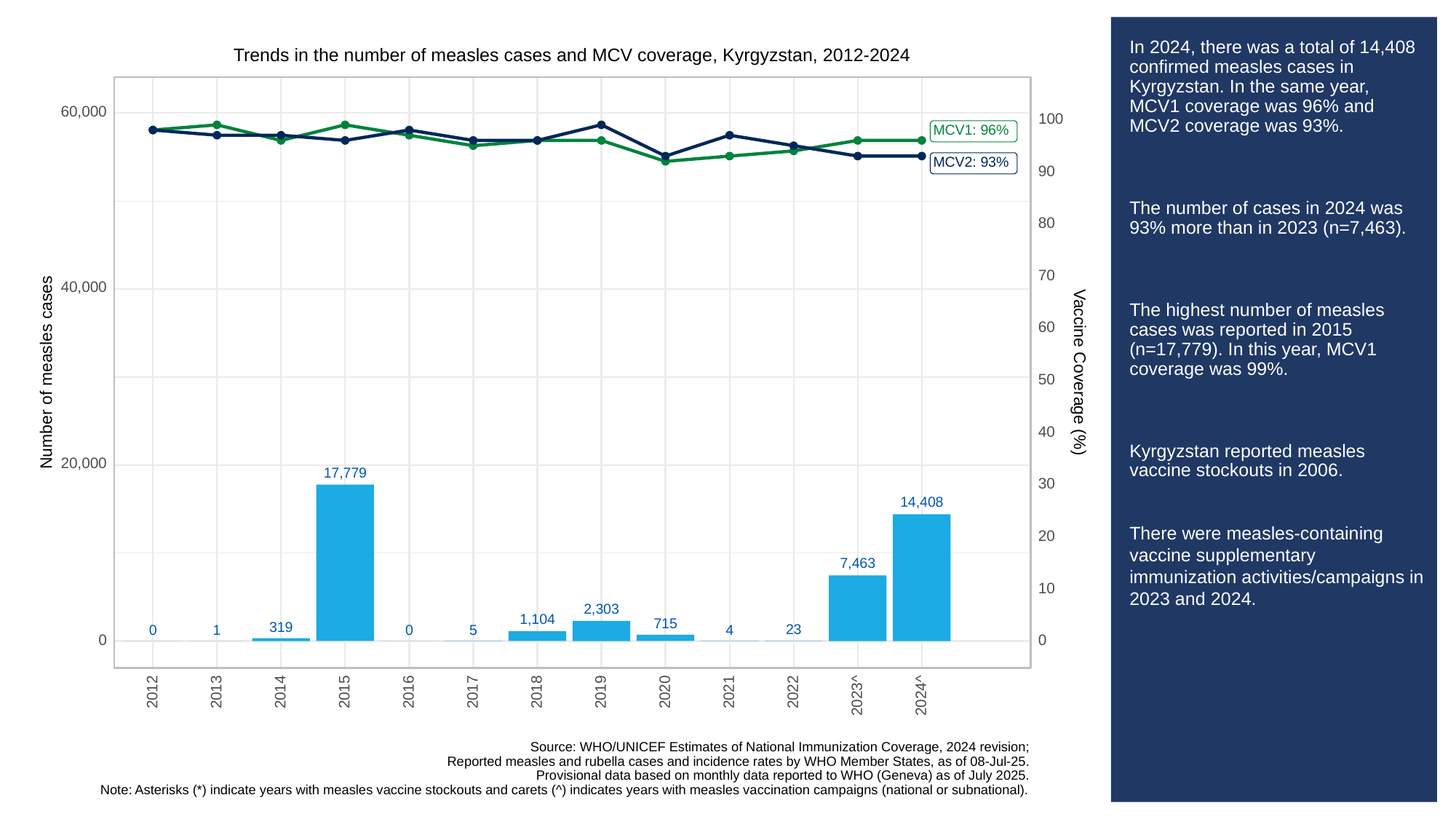

# In 2024, there was a total of 14,408 confirmed measles cases in Kyrgyzstan. In the same year, MCV1 coverage was 96% and MCV2 coverage was 93%.

The number of cases in 2024 was 93% more than in 2023 (n=7,463).

The highest number of measles cases was reported in 2015 (n=17,779). In this year, MCV1 coverage was 99%.

Kyrgyzstan reported measles vaccine stockouts in 2006.

There were measles-containing vaccine supplementary immunization activities/campaigns in 2023 and 2024.

Trends in the number of measles cases and MCV coverage, Kyrgyzstan, 2012-2024

60,000

100

MCV1: 96%

MCV2: 93%
90

80
70
40,000

60
Vaccine Coverage (%)
Number of measles cases
50

40
20,000

17,779
30

14,408

20

7,463

10
2,303
1,104
715

319
23
0
0
5
1
4

0
0

2013
2012
2014
2015
2016
2017
2018
2019
2020
2021
2022
2023^
2024^
Source: WHO/UNICEF Estimates of National Immunization Coverage, 2024 revision;
Reported measles and rubella cases and incidence rates by WHO Member States, as of 08-Jul-25.
Provisional data based on monthly data reported to WHO (Geneva) as of July 2025.
Note: Asterisks (*) indicate years with measles vaccine stockouts and carets (^) indicates years with measles vaccination campaigns (national or subnational).